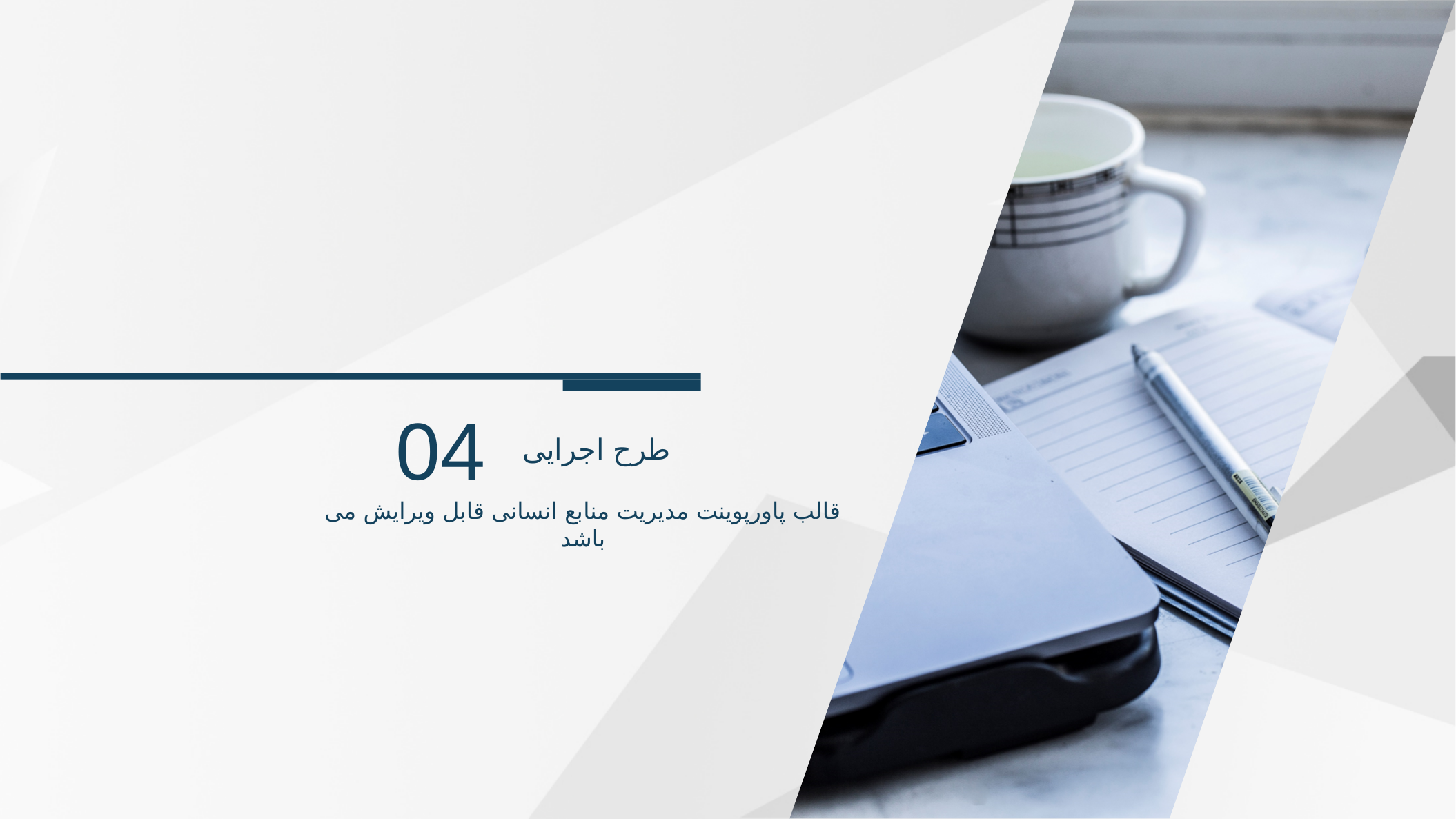

04
طرح اجرایی
قالب پاورپوینت مدیریت منابع انسانی قابل ویرایش می باشد